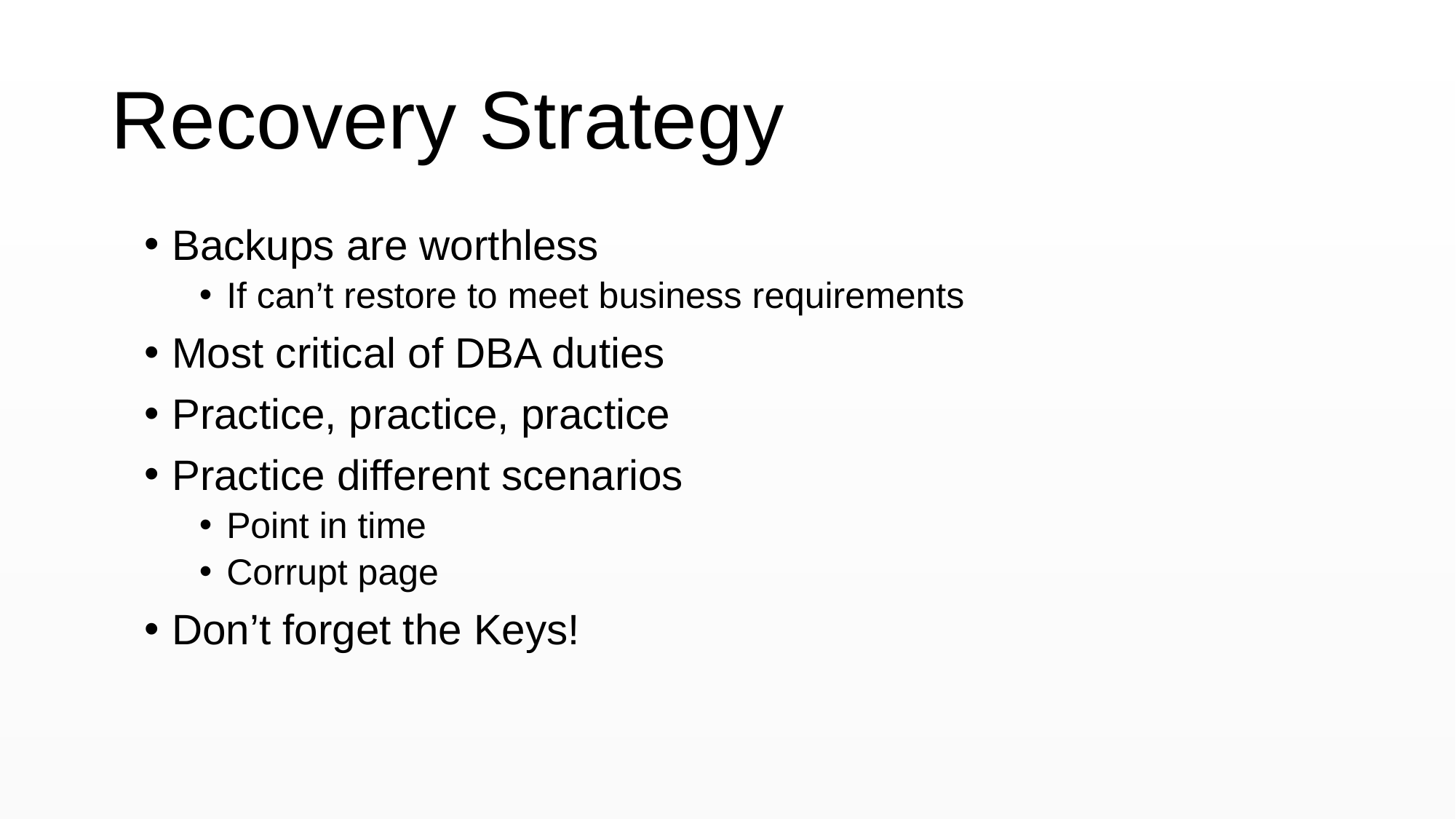

# Recovery Strategy
Backups are worthless
If can’t restore to meet business requirements
Most critical of DBA duties
Practice, practice, practice
Practice different scenarios
Point in time
Corrupt page
Don’t forget the Keys!